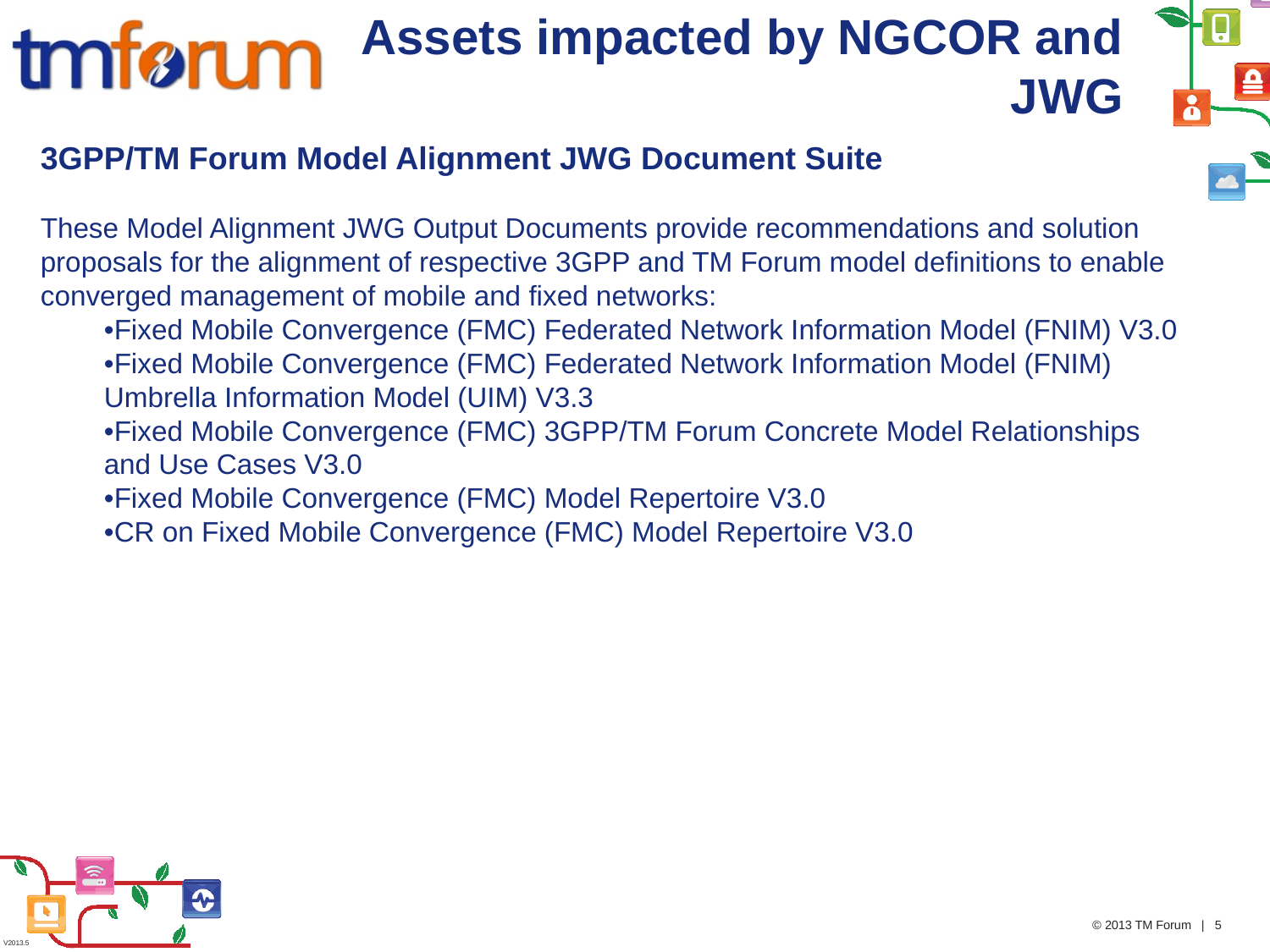

# Assets impacted by NGCOR and JWG
3GPP/TM Forum Model Alignment JWG Document Suite

These Model Alignment JWG Output Documents provide recommendations and solution proposals for the alignment of respective 3GPP and TM Forum model definitions to enable converged management of mobile and fixed networks:
•Fixed Mobile Convergence (FMC) Federated Network Information Model (FNIM) V3.0
•Fixed Mobile Convergence (FMC) Federated Network Information Model (FNIM) Umbrella Information Model (UIM) V3.3
•Fixed Mobile Convergence (FMC) 3GPP/TM Forum Concrete Model Relationships and Use Cases V3.0
•Fixed Mobile Convergence (FMC) Model Repertoire V3.0
•CR on Fixed Mobile Convergence (FMC) Model Repertoire V3.0